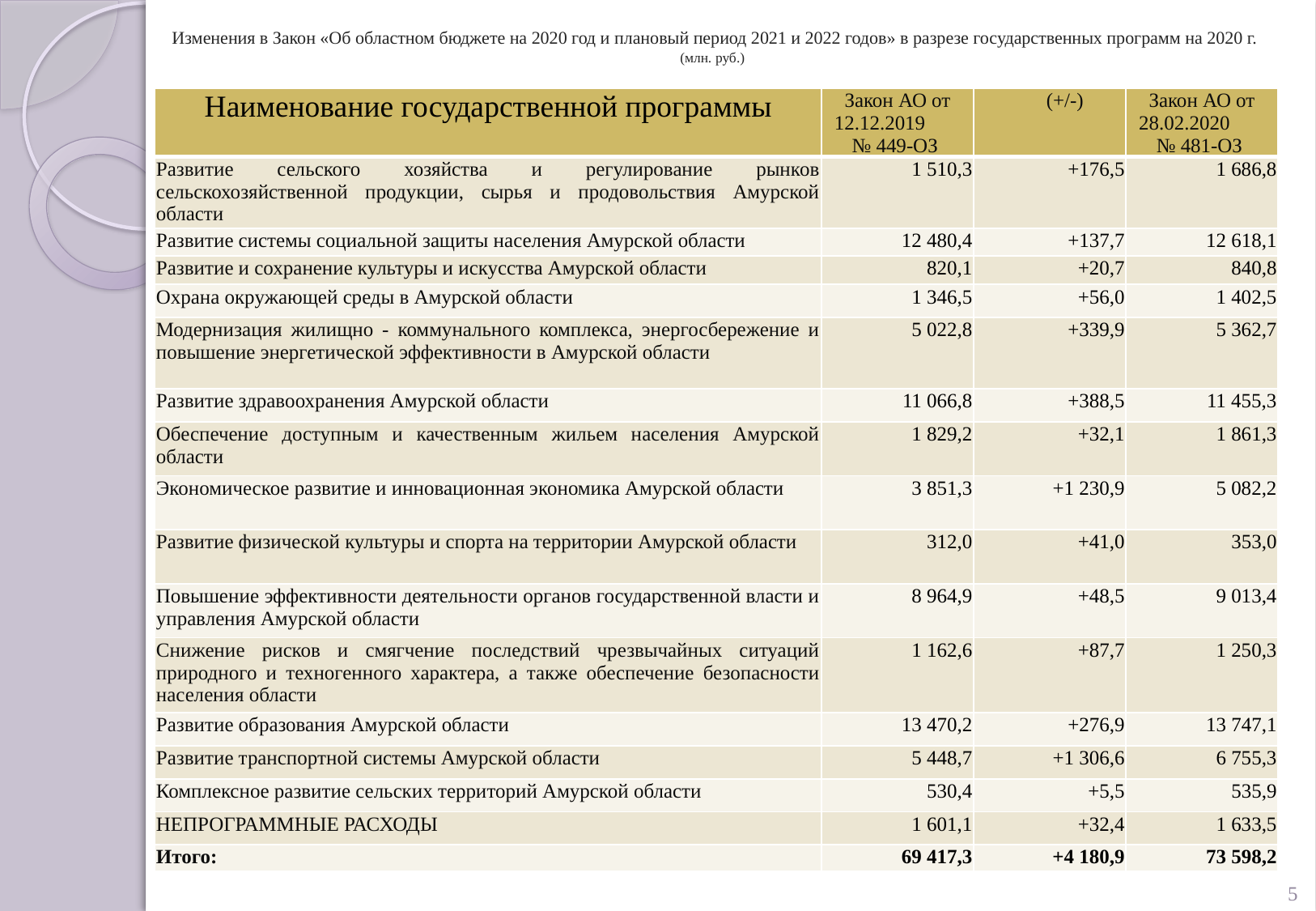

# Изменения в Закон «Об областном бюджете на 2020 год и плановый период 2021 и 2022 годов» в разрезе государственных программ на 2020 г.  (млн. руб.)
| Наименование государственной программы | Закон АО от 12.12.2019 № 449-ОЗ | (+/-) | Закон АО от 28.02.2020 № 481-ОЗ |
| --- | --- | --- | --- |
| Развитие сельского хозяйства и регулирование рынков сельскохозяйственной продукции, сырья и продовольствия Амурской области | 1 510,3 | +176,5 | 1 686,8 |
| Развитие системы социальной защиты населения Амурской области | 12 480,4 | +137,7 | 12 618,1 |
| Развитие и сохранение культуры и искусства Амурской области | 820,1 | +20,7 | 840,8 |
| Охрана окружающей среды в Амурской области | 1 346,5 | +56,0 | 1 402,5 |
| Модернизация жилищно - коммунального комплекса, энергосбережение и повышение энергетической эффективности в Амурской области | 5 022,8 | +339,9 | 5 362,7 |
| Развитие здравоохранения Амурской области | 11 066,8 | +388,5 | 11 455,3 |
| Обеспечение доступным и качественным жильем населения Амурской области | 1 829,2 | +32,1 | 1 861,3 |
| Экономическое развитие и инновационная экономика Амурской области | 3 851,3 | +1 230,9 | 5 082,2 |
| Развитие физической культуры и спорта на территории Амурской области | 312,0 | +41,0 | 353,0 |
| Повышение эффективности деятельности органов государственной власти и управления Амурской области | 8 964,9 | +48,5 | 9 013,4 |
| Снижение рисков и смягчение последствий чрезвычайных ситуаций природного и техногенного характера, а также обеспечение безопасности населения области | 1 162,6 | +87,7 | 1 250,3 |
| Развитие образования Амурской области | 13 470,2 | +276,9 | 13 747,1 |
| Развитие транспортной системы Амурской области | 5 448,7 | +1 306,6 | 6 755,3 |
| Комплексное развитие сельских территорий Амурской области | 530,4 | +5,5 | 535,9 |
| НЕПРОГРАММНЫЕ РАСХОДЫ | 1 601,1 | +32,4 | 1 633,5 |
| Итого: | 69 417,3 | +4 180,9 | 73 598,2 |
5